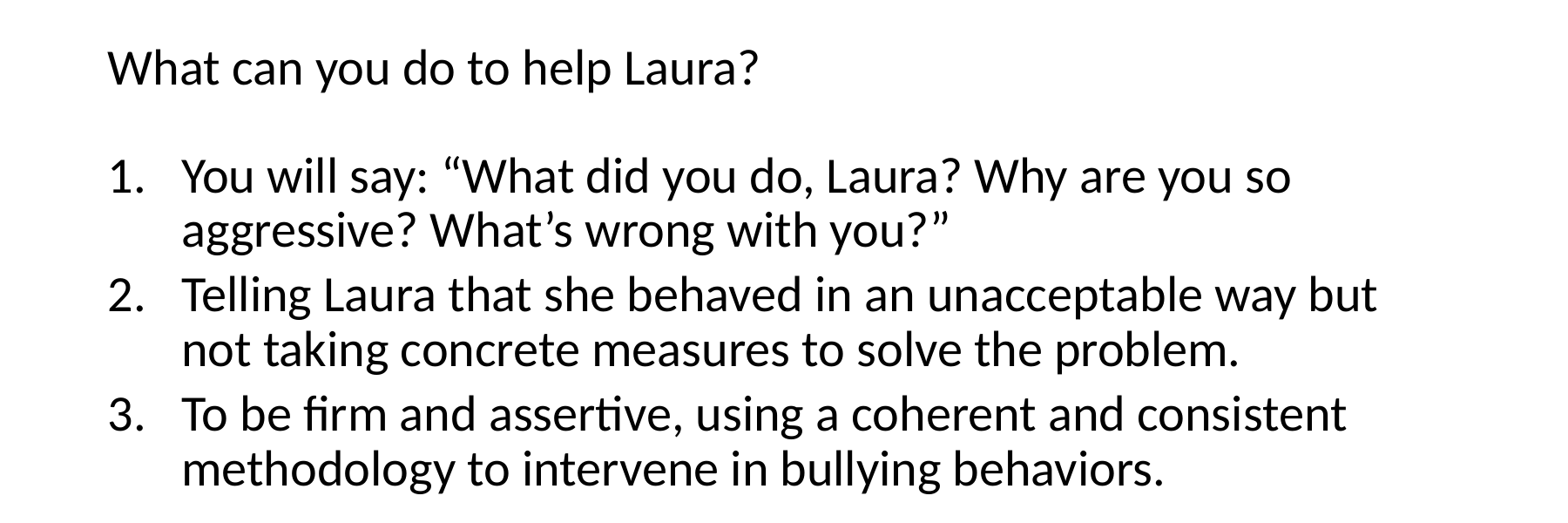

What can you do to help Laura?
You will say: “What did you do, Laura? Why are you so aggressive? What’s wrong with you?”
Telling Laura that she behaved in an unacceptable way but not taking concrete measures to solve the problem.
To be firm and assertive, using a coherent and consistent methodology to intervene in bullying behaviors.